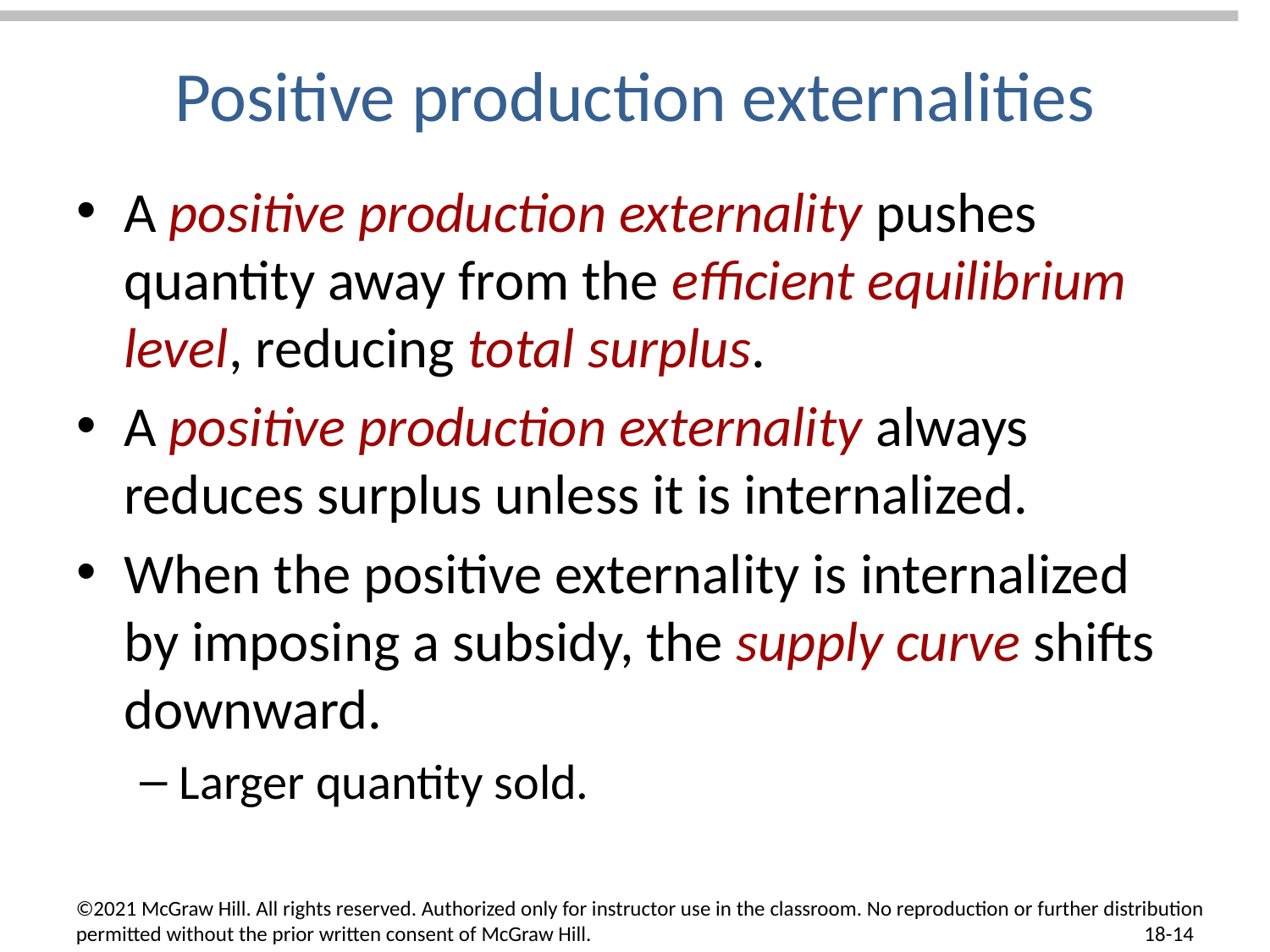

# Positive production externalities
A positive production externality pushes quantity away from the efficient equilibrium level, reducing total surplus.
A positive production externality always reduces surplus unless it is internalized.
When the positive externality is internalized by imposing a subsidy, the supply curve shifts downward.
Larger quantity sold.